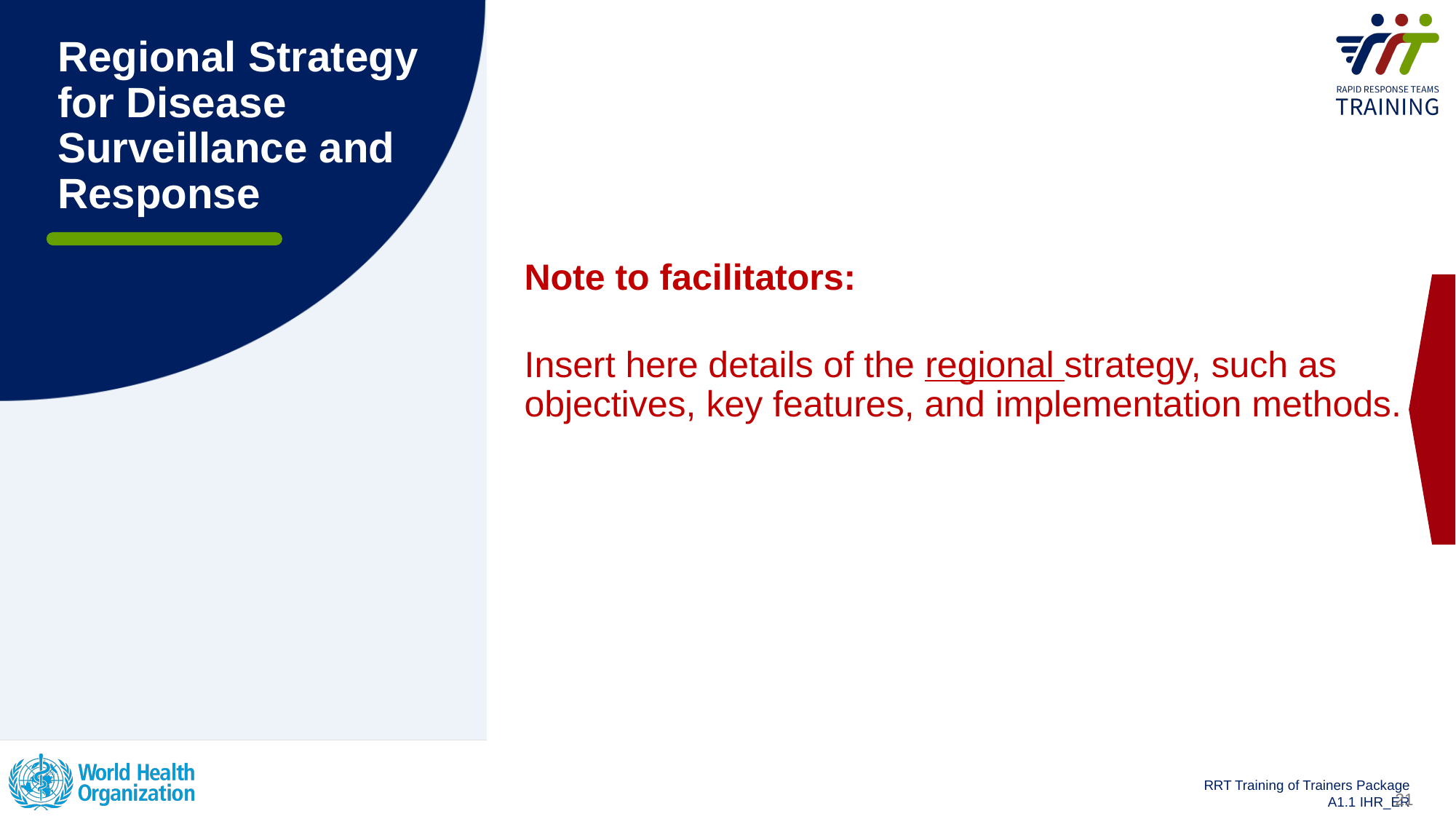

# Regional Strategy for Disease Surveillance and Response

Note to facilitators:

Insert here details of the regional strategy, such as objectives, key features, and implementation methods.